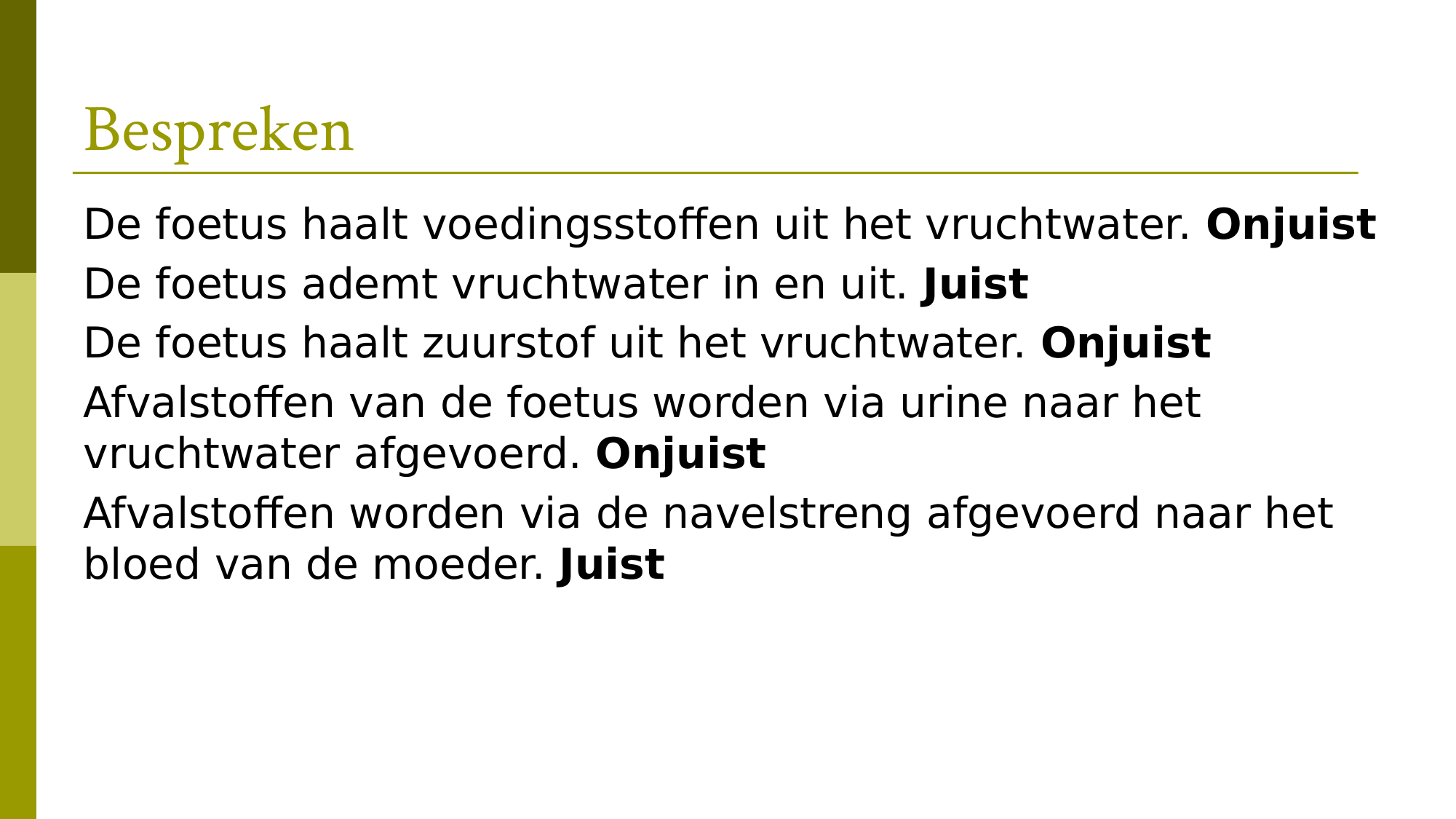

# Bespreken
De foetus haalt voedingsstoffen uit het vruchtwater. Onjuist
De foetus ademt vruchtwater in en uit. Juist
De foetus haalt zuurstof uit het vruchtwater. Onjuist
Afvalstoffen van de foetus worden via urine naar het vruchtwater afgevoerd. Onjuist
Afvalstoffen worden via de navelstreng afgevoerd naar het bloed van de moeder. Juist